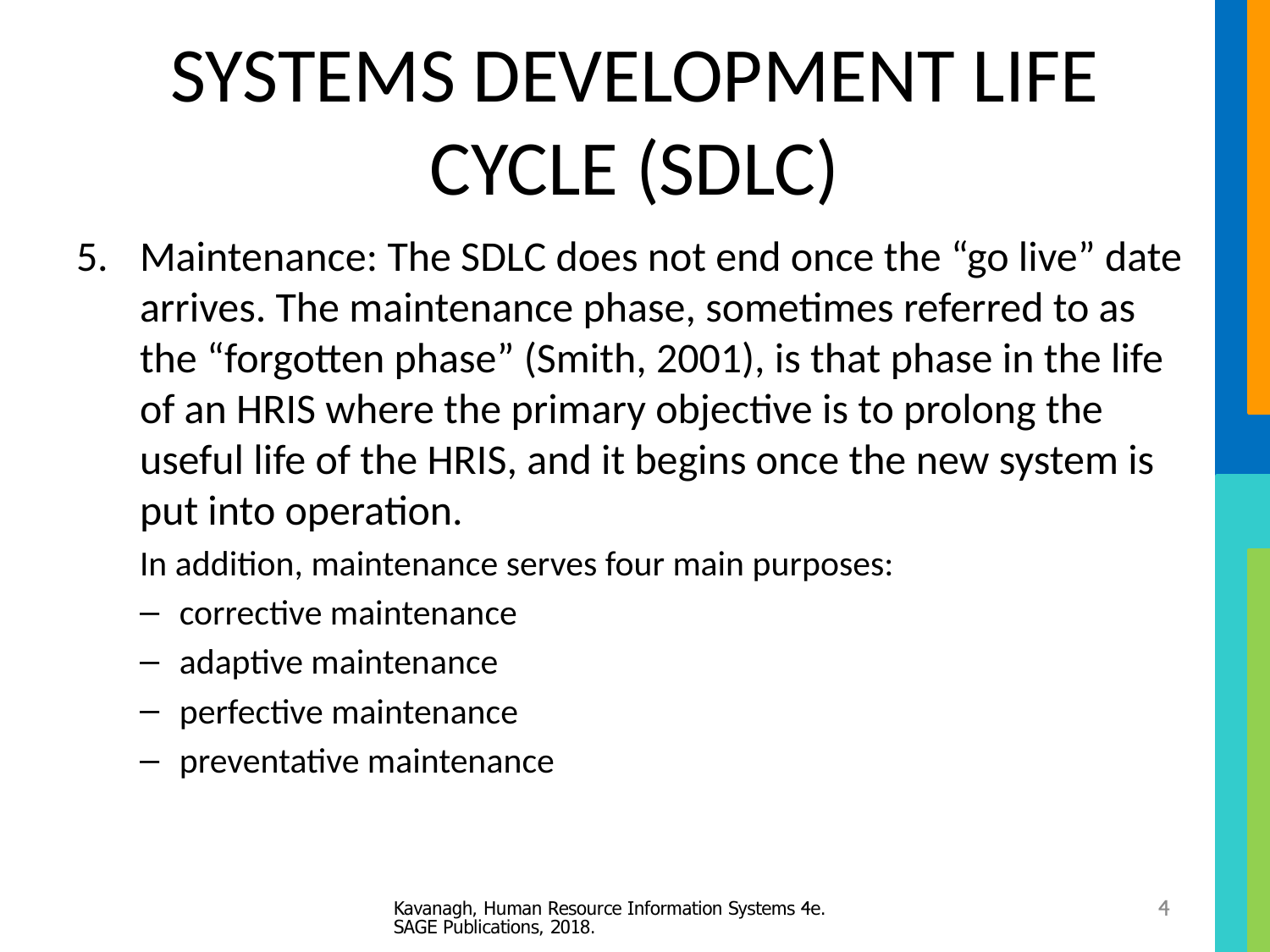

# SYSTEMS DEVELOPMENT LIFE CYCLE (SDLC)
Maintenance: The SDLC does not end once the “go live” date arrives. The maintenance phase, sometimes referred to as the “forgotten phase” (Smith, 2001), is that phase in the life of an HRIS where the primary objective is to prolong the useful life of the HRIS, and it begins once the new system is put into operation.
In addition, maintenance serves four main purposes:
corrective maintenance
adaptive maintenance
perfective maintenance
preventative maintenance
Kavanagh, Human Resource Information Systems 4e. SAGE Publications, 2018.
4